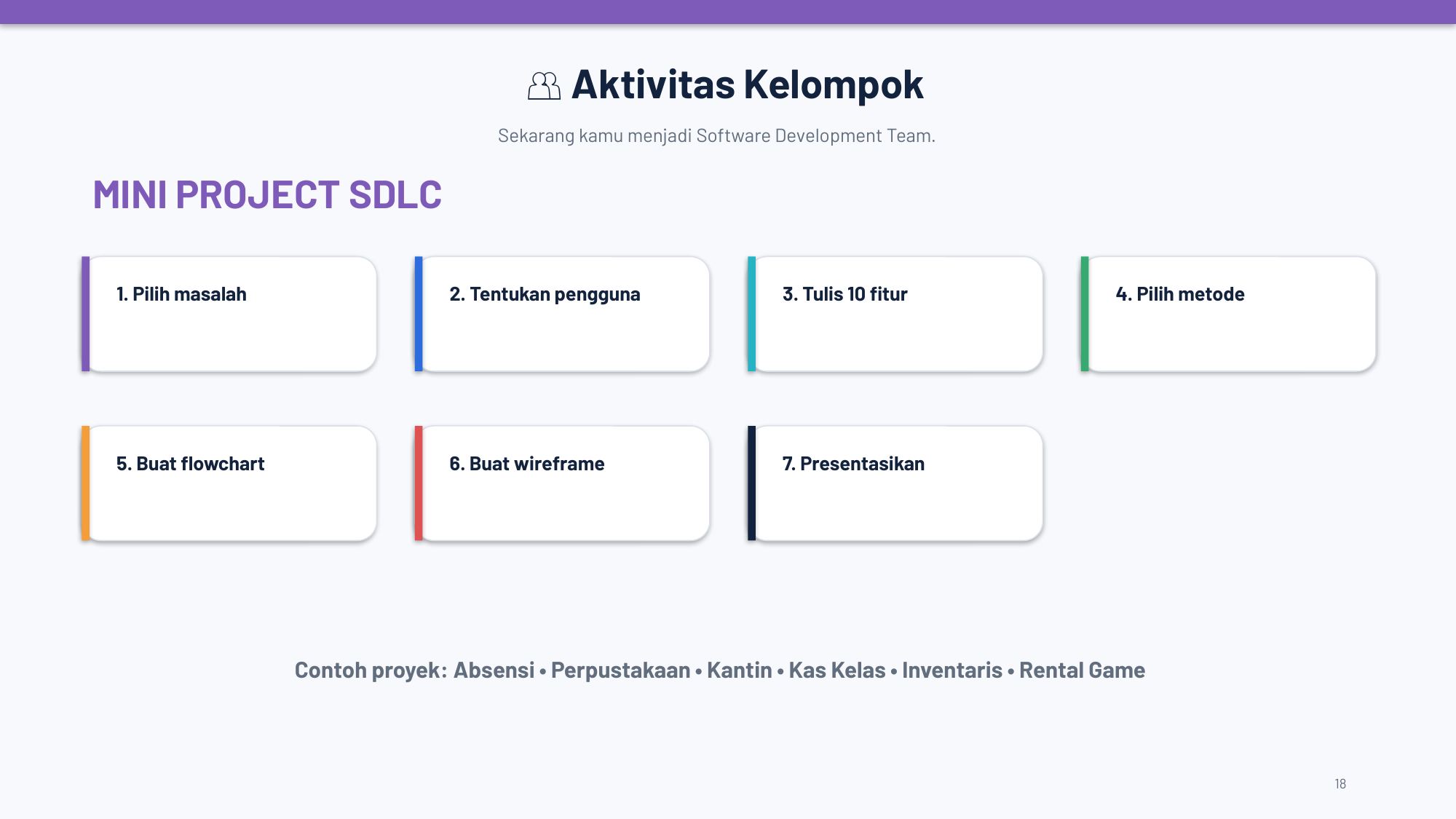

👥 Aktivitas Kelompok
Sekarang kamu menjadi Software Development Team.
MINI PROJECT SDLC

1. Pilih masalah
2. Tentukan pengguna
3. Tulis 10 fitur
4. Pilih metode

5. Buat flowchart
6. Buat wireframe
7. Presentasikan
Contoh proyek: Absensi • Perpustakaan • Kantin • Kas Kelas • Inventaris • Rental Game
18